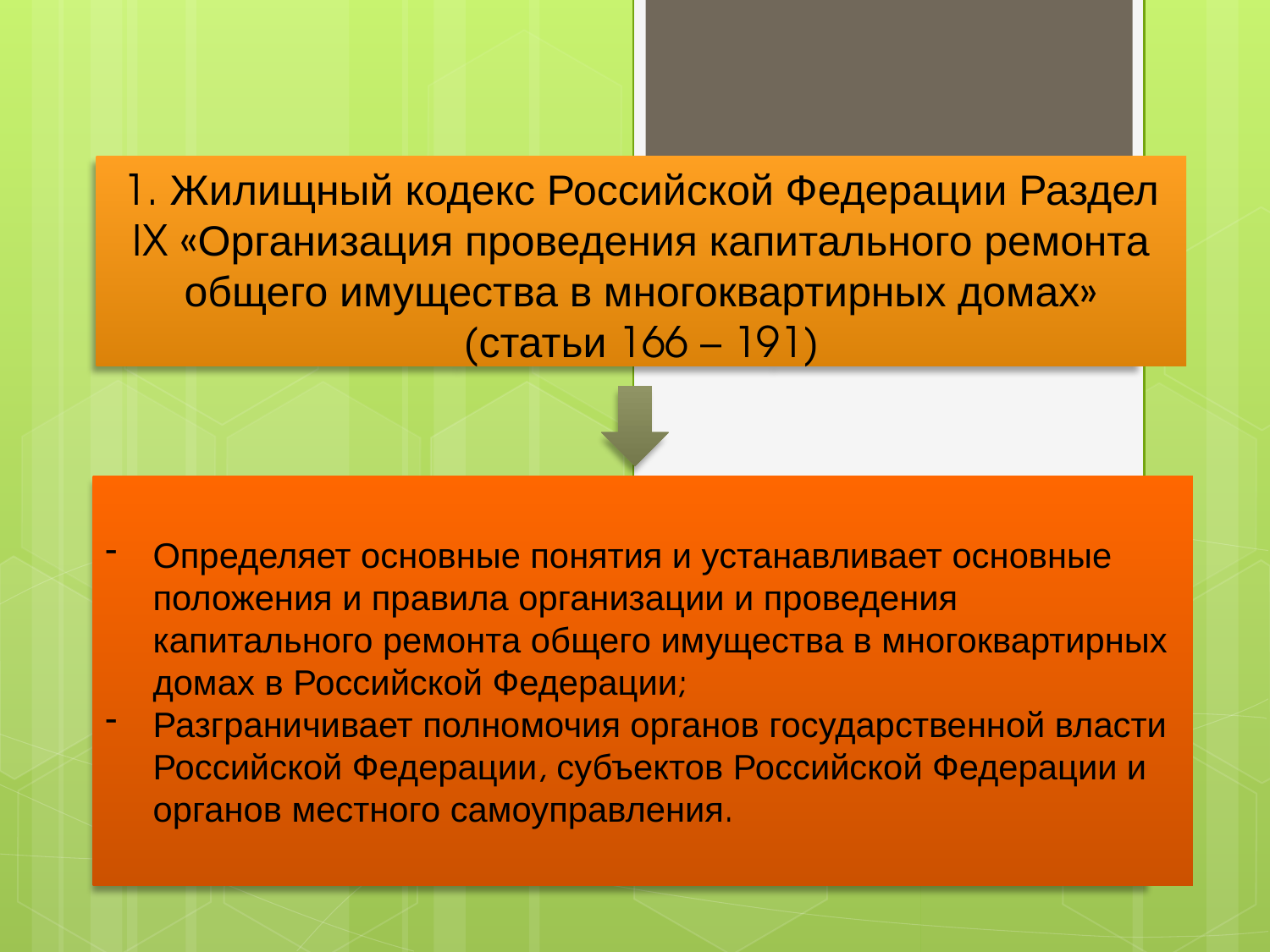

1. Жилищный кодекс Российской Федерации Раздел IX «Организация проведения капитального ремонта общего имущества в многоквартирных домах» (статьи 166 – 191)

Определяет основные понятия и устанавливает основные положения и правила организации и проведения капитального ремонта общего имущества в многоквартирных домах в Российской Федерации;
Разграничивает полномочия органов государственной власти Российской Федерации, субъектов Российской Федерации и органов местного самоуправления.